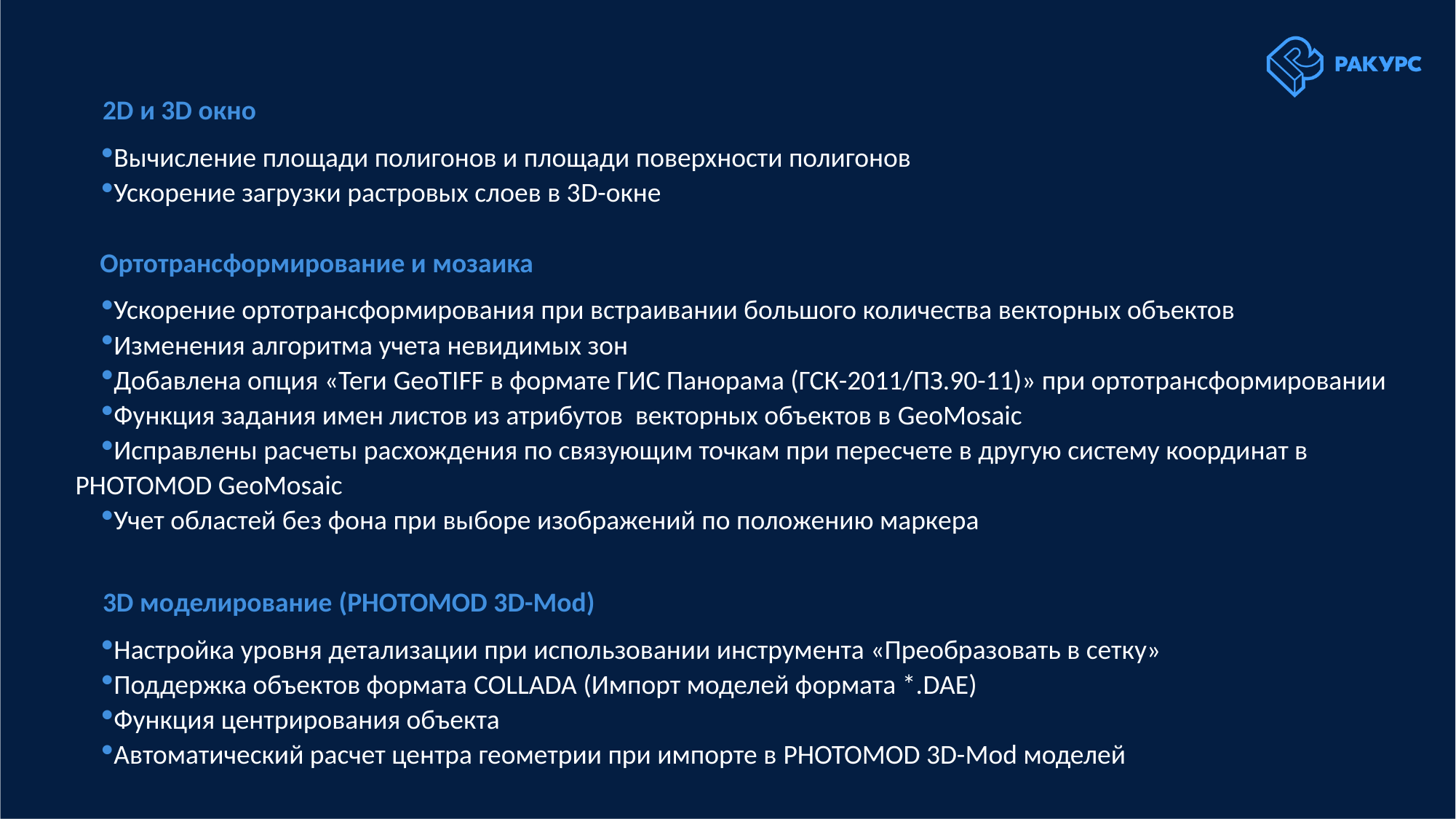

2D и 3D окно
Вычисление площади полигонов и площади поверхности полигонов
Ускорение загрузки растровых слоев в 3D-окне
    Ортотрансформирование и мозаика
Ускорение ортотрансформирования при встраивании большого количества векторных объектов
Изменения алгоритма учета невидимых зон
Добавлена опция «Теги GeoTIFF в формате ГИС Панорама (ГСК-2011/ПЗ.90-11)» при ортотрансформировании
Функция задания имен листов из атрибутов  векторных объектов в GeoMosaic
Исправлены расчеты расхождения по связующим точкам при пересчете в другую систему координат в PHOTOMOD GeoMosaic
Учет областей без фона при выборе изображений по положению маркера

3D моделирование (PHOTOMOD 3D-Mod)
Настройка уровня детализации при использовании инструмента «Преобразовать в сетку»
Поддержка объектов формата COLLADA (Импорт моделей формата *.DAE)
Функция центрирования объекта
Автоматический расчет центра геометрии при импорте в PHOTOMOD 3D-Mod моделей